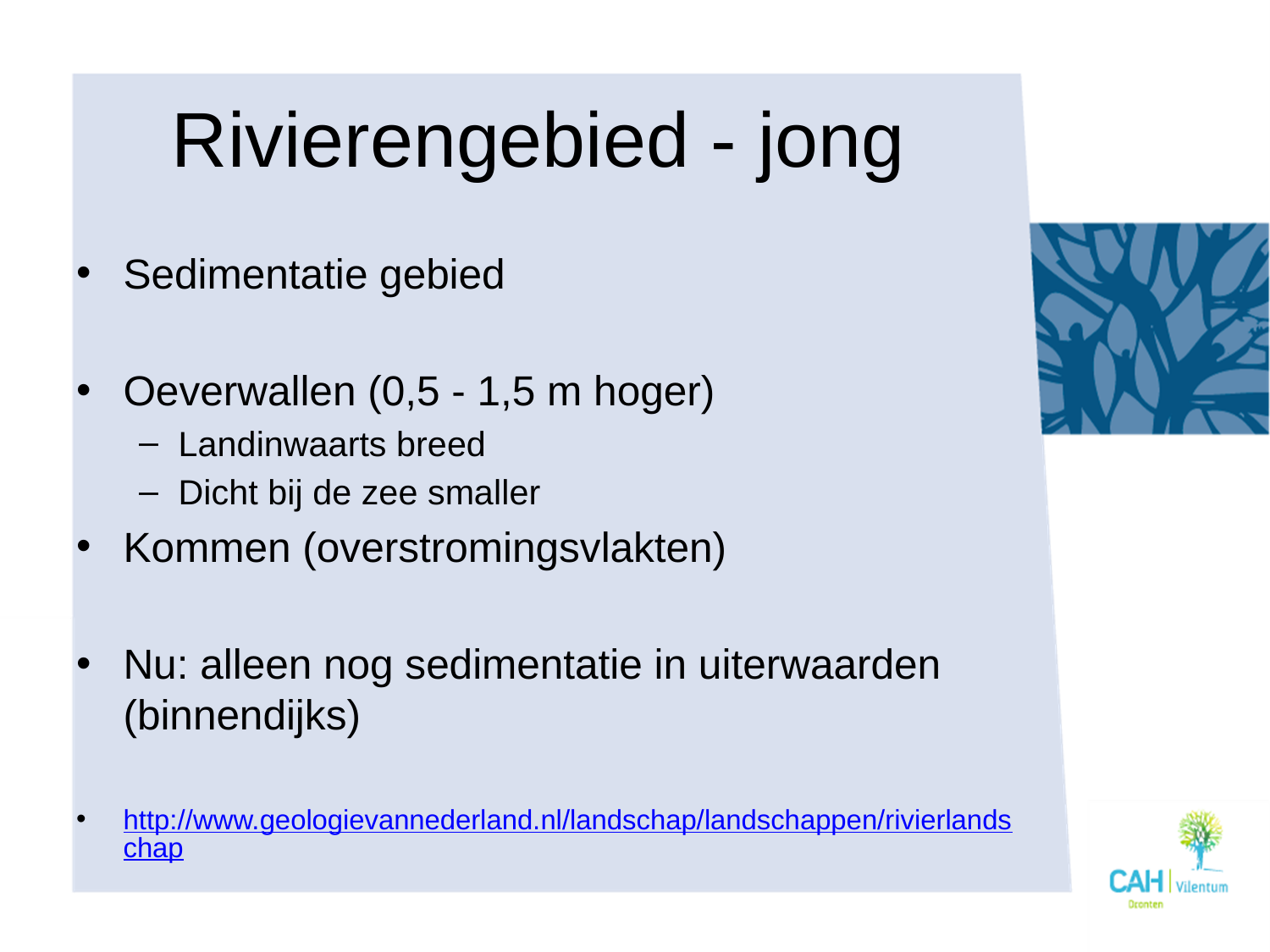

# Rivierengebied - jong
Sedimentatie gebied

Oeverwallen (0,5 - 1,5 m hoger)
Landinwaarts breed
Dicht bij de zee smaller
Kommen (overstromingsvlakten)

Nu: alleen nog sedimentatie in uiterwaarden (binnendijks)

http://www.geologievannederland.nl/landschap/landschappen/rivierlandschap